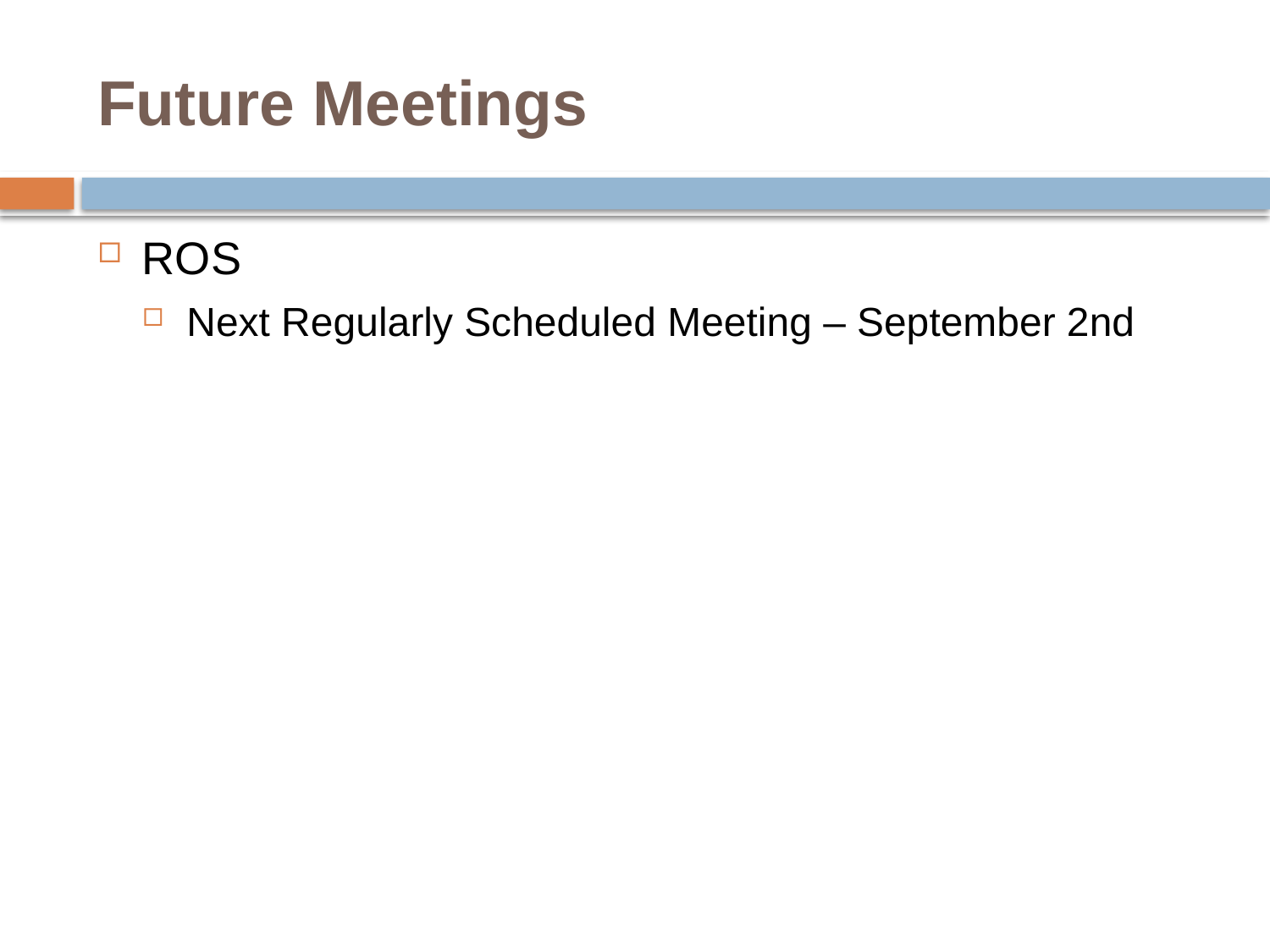

# Future Meetings
ROS
Next Regularly Scheduled Meeting – September 2nd